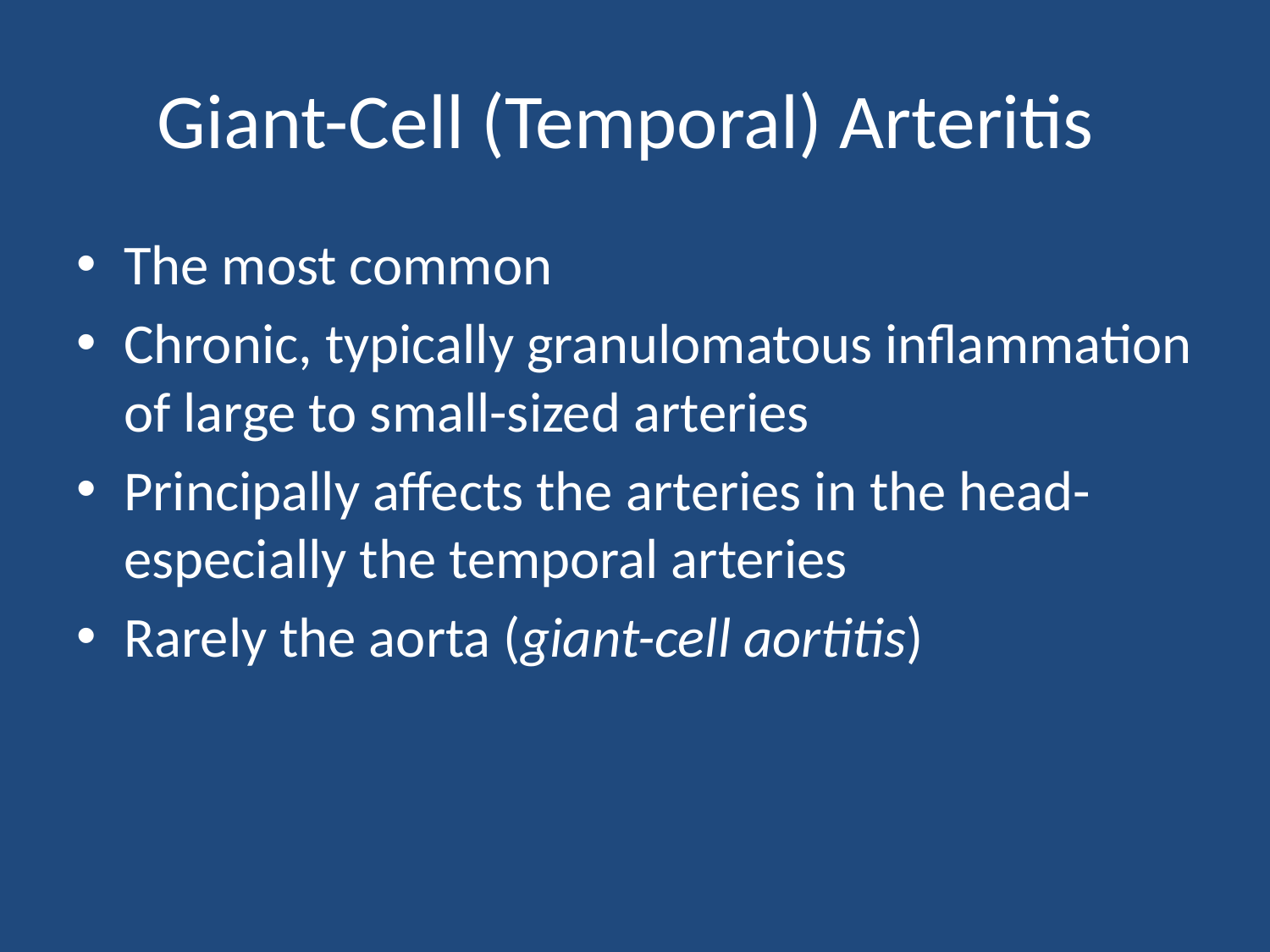

# Giant-Cell (Temporal) Arteritis
The most common
Chronic, typically granulomatous inflammation of large to small-sized arteries
Principally affects the arteries in the head-especially the temporal arteries
Rarely the aorta (giant-cell aortitis)